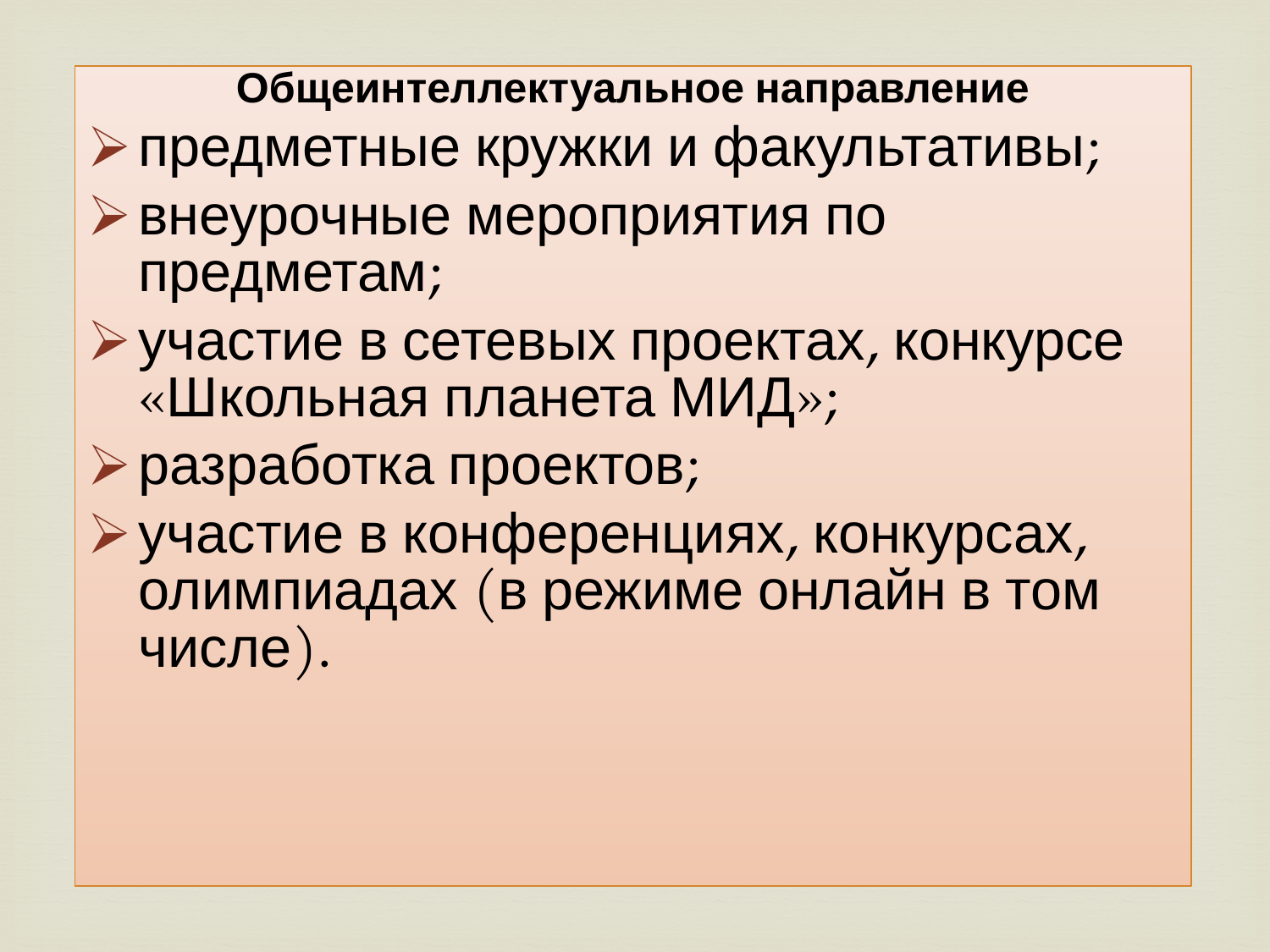

Общеинтеллектуальное направление
предметные кружки и факультативы;
внеурочные мероприятия по предметам;
участие в сетевых проектах, конкурсе «Школьная планета МИД»;
разработка проектов;
участие в конференциях, конкурсах, олимпиадах (в режиме онлайн в том числе).